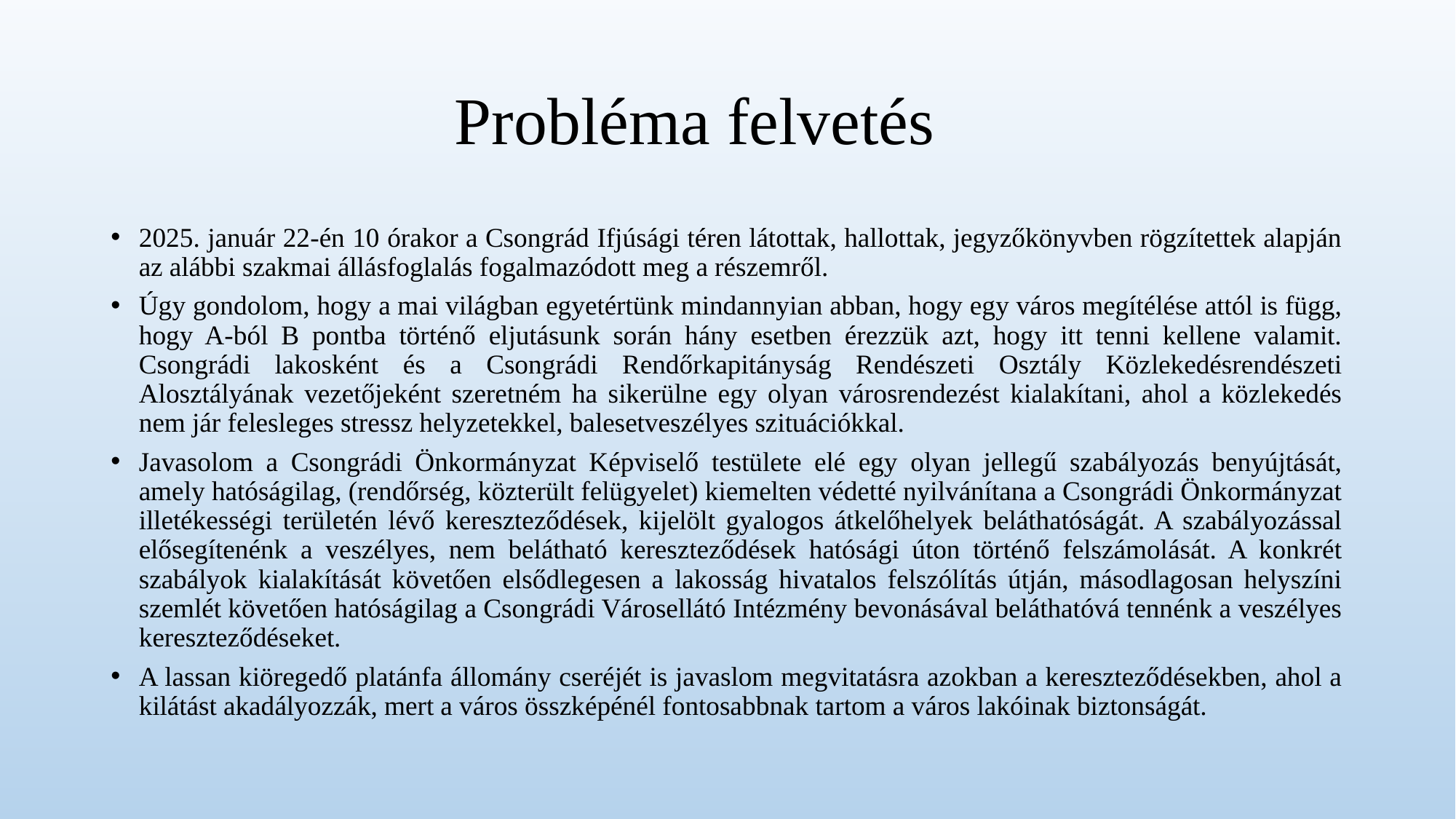

# Probléma felvetés
2025. január 22-én 10 órakor a Csongrád Ifjúsági téren látottak, hallottak, jegyzőkönyvben rögzítettek alapján az alábbi szakmai állásfoglalás fogalmazódott meg a részemről.
Úgy gondolom, hogy a mai világban egyetértünk mindannyian abban, hogy egy város megítélése attól is függ, hogy A-ból B pontba történő eljutásunk során hány esetben érezzük azt, hogy itt tenni kellene valamit. Csongrádi lakosként és a Csongrádi Rendőrkapitányság Rendészeti Osztály Közlekedésrendészeti Alosztályának vezetőjeként szeretném ha sikerülne egy olyan városrendezést kialakítani, ahol a közlekedés nem jár felesleges stressz helyzetekkel, balesetveszélyes szituációkkal.
Javasolom a Csongrádi Önkormányzat Képviselő testülete elé egy olyan jellegű szabályozás benyújtását, amely hatóságilag, (rendőrség, közterült felügyelet) kiemelten védetté nyilvánítana a Csongrádi Önkormányzat illetékességi területén lévő kereszteződések, kijelölt gyalogos átkelőhelyek beláthatóságát. A szabályozással elősegítenénk a veszélyes, nem belátható kereszteződések hatósági úton történő felszámolását. A konkrét szabályok kialakítását követően elsődlegesen a lakosság hivatalos felszólítás útján, másodlagosan helyszíni szemlét követően hatóságilag a Csongrádi Városellátó Intézmény bevonásával beláthatóvá tennénk a veszélyes kereszteződéseket.
A lassan kiöregedő platánfa állomány cseréjét is javaslom megvitatásra azokban a kereszteződésekben, ahol a kilátást akadályozzák, mert a város összképénél fontosabbnak tartom a város lakóinak biztonságát.